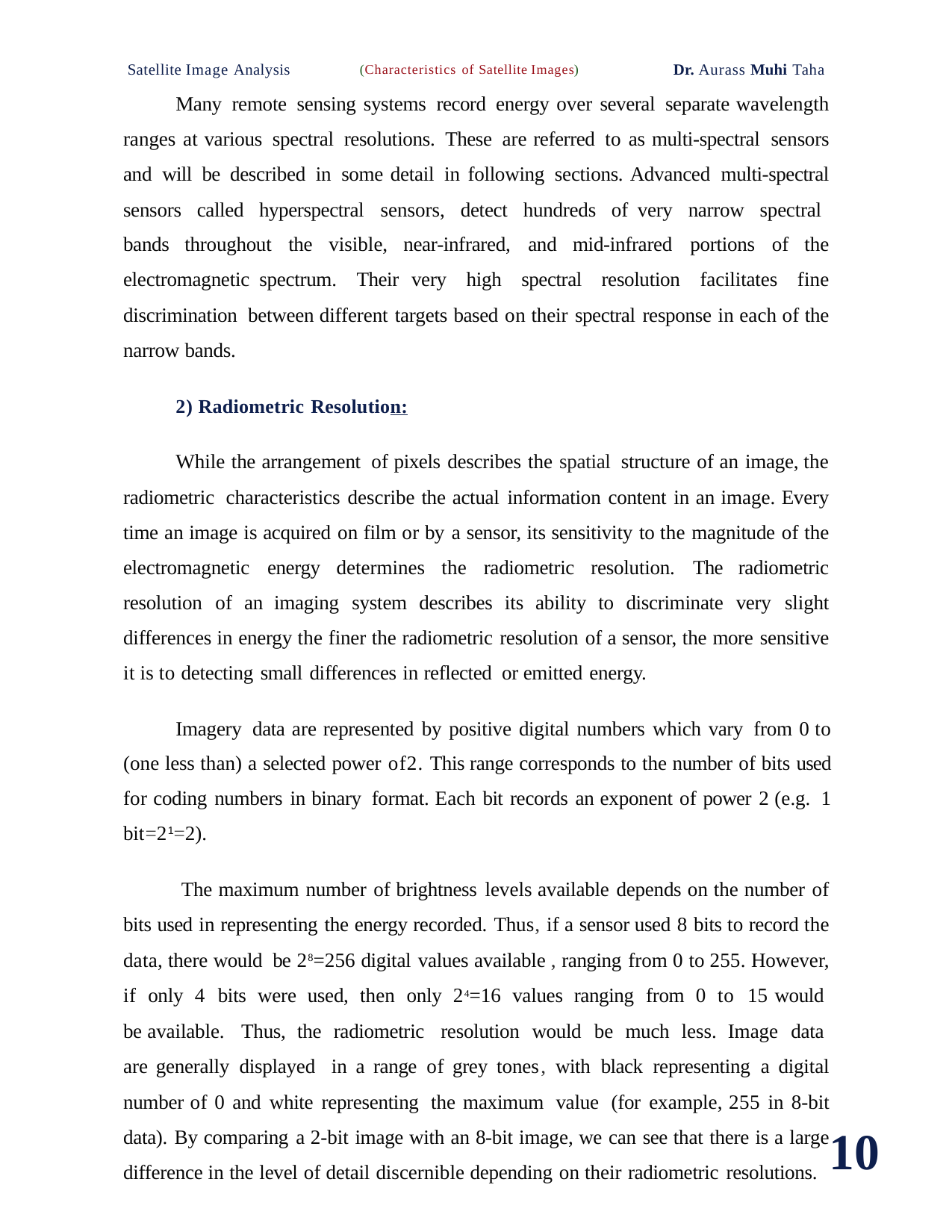

Satellite Image Analysis	(Characteristics of Satellite Images)	Dr. Aurass Muhi Taha
Many  remote  sensing systems  record  energy over several  separate wavelength ranges at various  spectral  resolutions.  These  are referred  to as multi-spectral  sensors and  will  be  described  in  some detail  in following  sections. Advanced  multi-spectral sensors  called  hyperspectral  sensors,  detect  hundreds  of very  narrow  spectral  bands throughout the visible, near-infrared, and mid-infrared portions of the electromagnetic spectrum.  Their very  high  spectral  resolution  facilitates  fine discrimination  between different targets based on their spectral response in each of the narrow bands.

2) Radiometric Resolution:

While the arrangement  of pixels describes the spatial  structure of an image, the radiometric  characteristics describe the actual information content in an image. Every time an image is acquired on film or by a sensor, its sensitivity to the magnitude of the electromagnetic   energy   determines   the   radiometric   resolution.   The   radiometric resolution  of  an  imaging  system  describes  its  ability  to  discriminate  very  slight differences in energy the finer the radiometric resolution of a sensor, the more sensitive it is to detecting small differences in reflected  or emitted energy.

Imagery  data are represented by positive digital numbers which vary  from 0 to (one less than) a selected power of2. This range corresponds to the number of bits used for coding numbers in binary  format. Each bit records an exponent of power 2 (e.g.  1 bit=21=2).

The maximum number of brightness levels available depends on the number of bits used in representing the energy recorded. Thus, if a sensor used 8 bits to record the data, there would  be 28=256 digital values available , ranging from 0 to 255. However, if  only  4  bits  were  used,  then  only  24=16  values  ranging  from  0  to  15 would  be available.   Thus,  the  radiometric   resolution  would  be  much  less.  Image  data  are generally displayed  in a range of grey tones, with black representing a digital number of 0 and white representing  the maximum  value  (for example, 255 in 8-bit data). By comparing a 2-bit image with an 8-bit image, we can see that there is a large difference in the level of detail discernible depending on their radiometric resolutions.
10